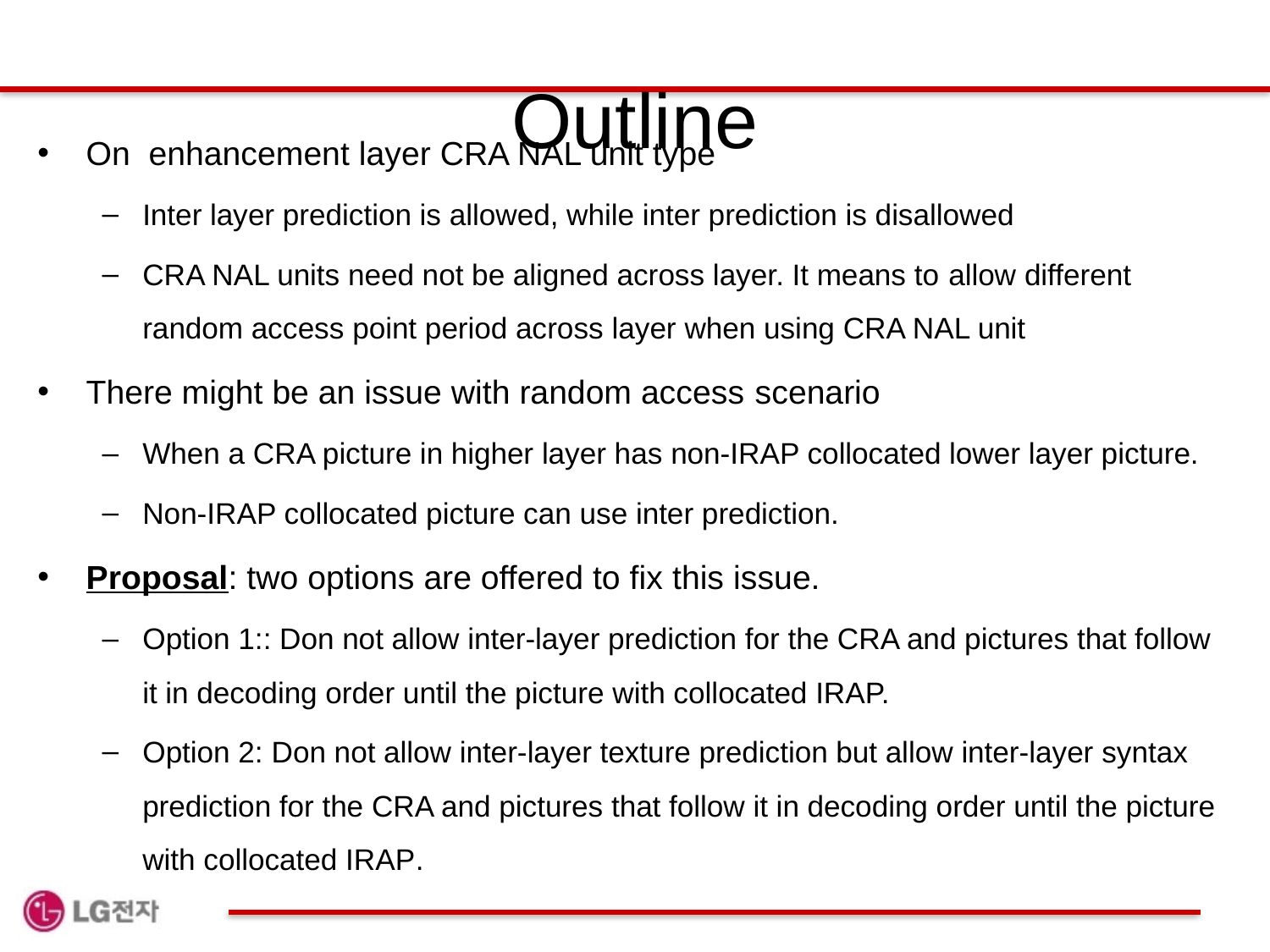

# Outline
On  enhancement layer CRA NAL unit type
Inter layer prediction is allowed, while inter prediction is disallowed
CRA NAL units need not be aligned across layer. It means to allow different random access point period across layer when using CRA NAL unit
There might be an issue with random access scenario
When a CRA picture in higher layer has non-IRAP collocated lower layer picture.
Non-IRAP collocated picture can use inter prediction.
Proposal: two options are offered to fix this issue.
Option 1:: Don not allow inter-layer prediction for the CRA and pictures that follow it in decoding order until the picture with collocated IRAP.
Option 2: Don not allow inter-layer texture prediction but allow inter-layer syntax prediction for the CRA and pictures that follow it in decoding order until the picture with collocated IRAP.